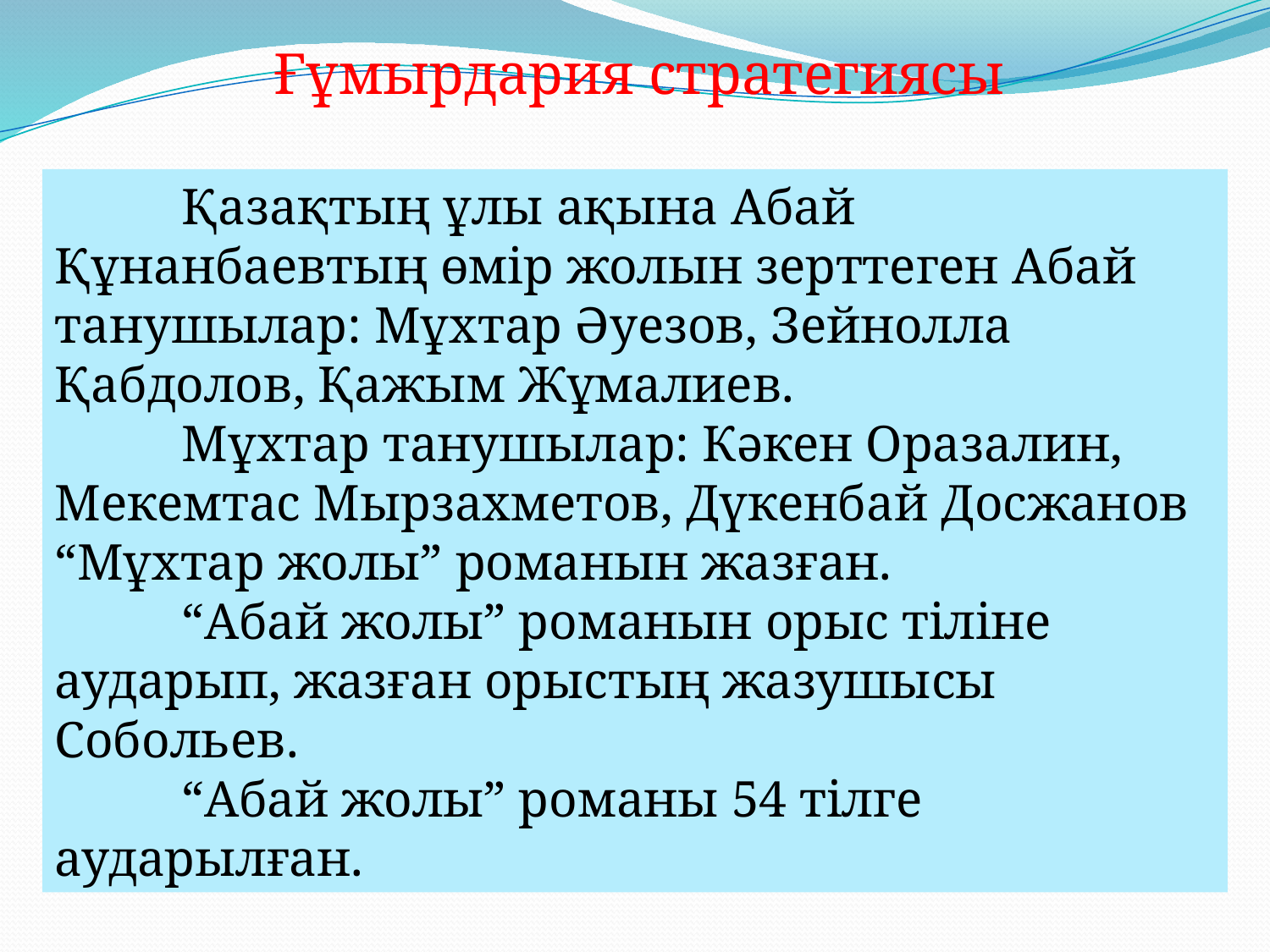

Ғұмырдария стратегиясы
	Қазақтың ұлы ақына Абай Құнанбаевтың өмір жолын зерттеген Абай танушылар: Мұхтар Әуезов, Зейнолла Қабдолов, Қажым Жұмалиев.
	Мұхтар танушылар: Кәкен Оразалин, Мекемтас Мырзахметов, Дүкенбай Досжанов “Мұхтар жолы” романын жазған.
	“Абай жолы” романын орыс тіліне аударып, жазған орыстың жазушысы Собольев.
	“Абай жолы” романы 54 тілге аударылған.